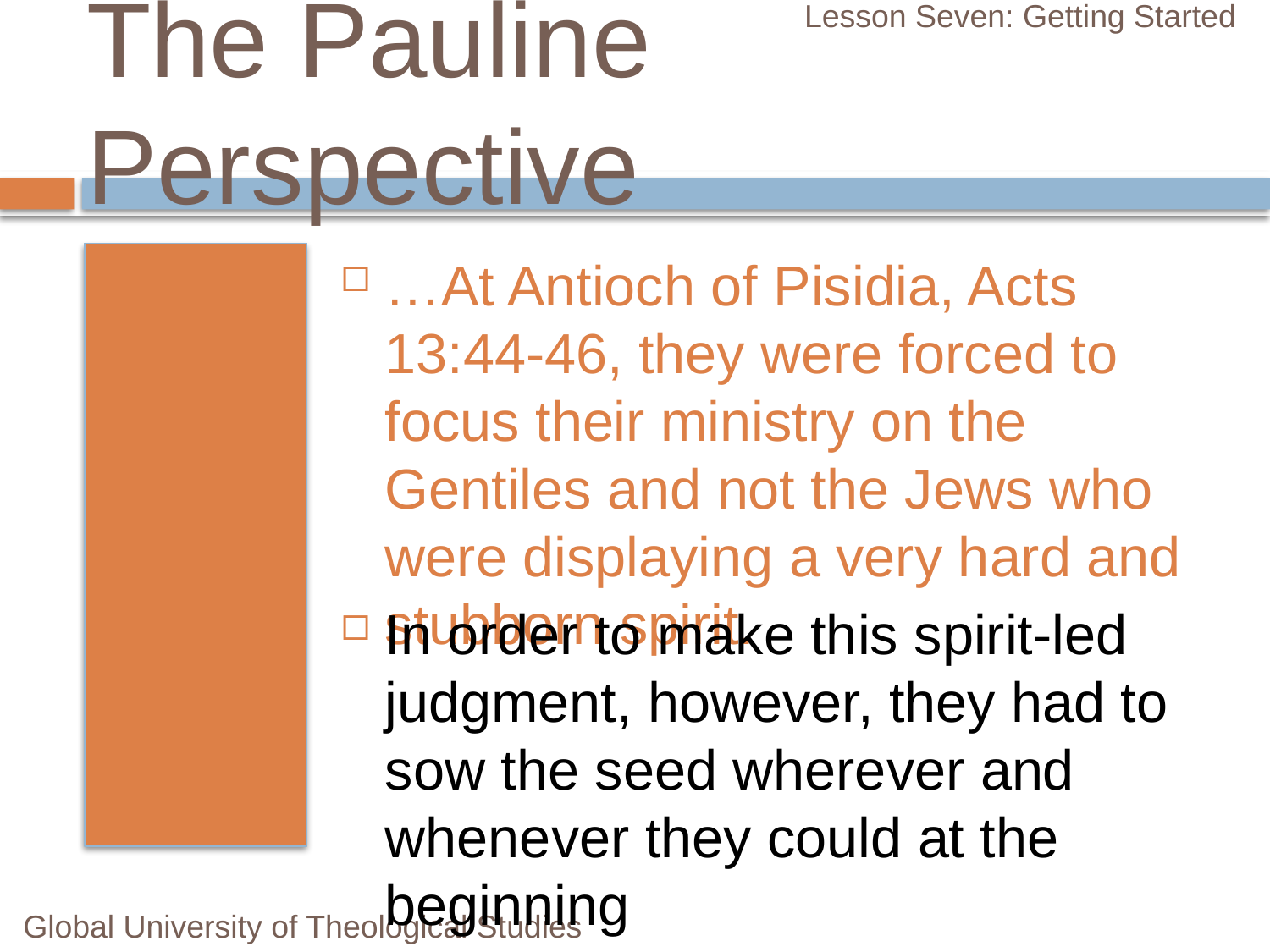

Lesson Seven: Getting Started
# The Pauline Perspective

…At Antioch of Pisidia, Acts 13:44-46, they were forced to focus their ministry on the Gentiles and not the Jews who were displaying a very hard and stubborn spirit.
In order to make this spirit-led judgment, however, they had to sow the seed wherever and whenever they could at the beginning
Global University of Theological Studies